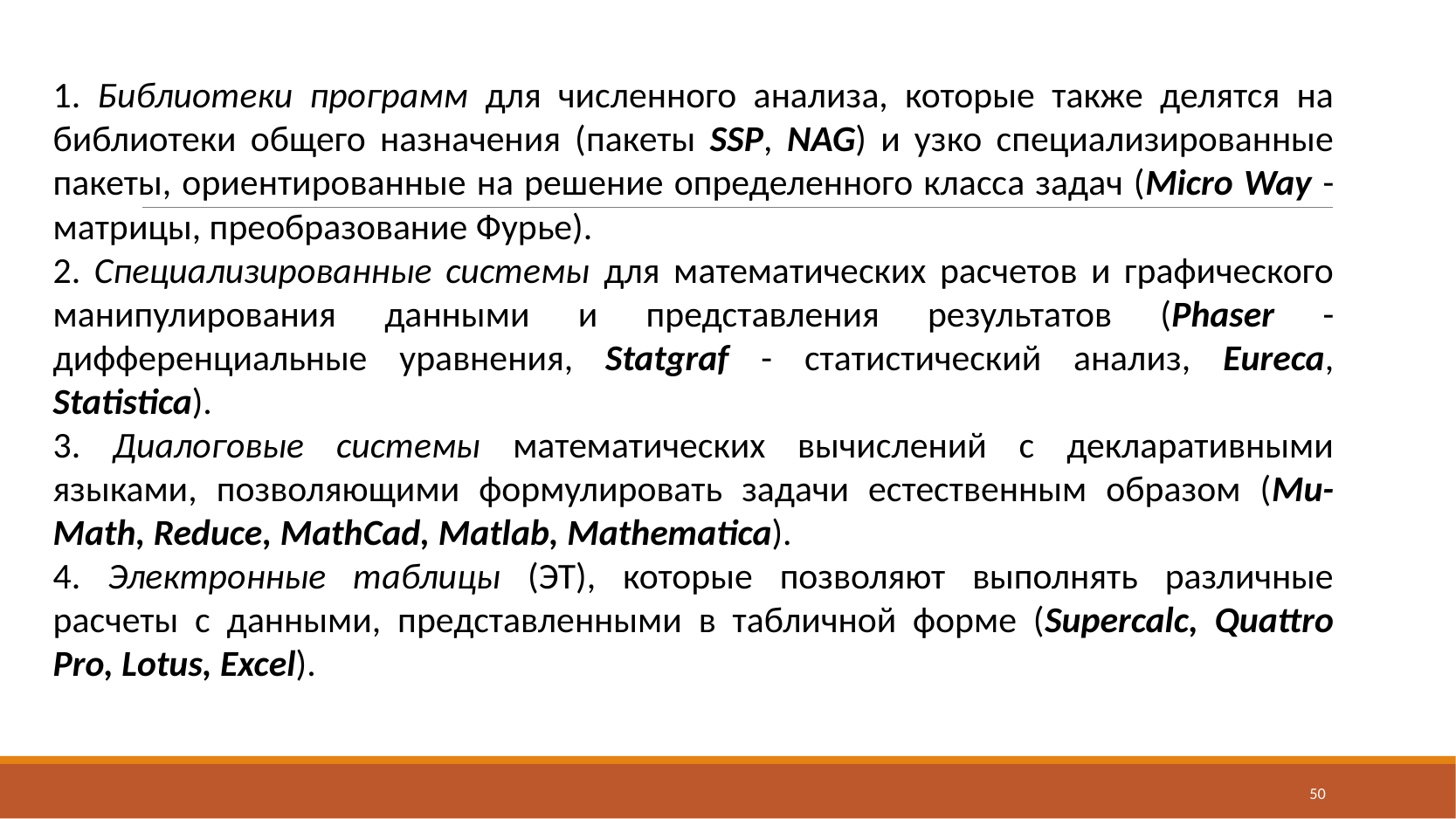

1. Библиотеки программ для численного анализа, которые также делятся на библиотеки общего назначения (пакеты SSP, NAG) и узко специализированные пакеты, ориентированные на решение определенного класса задач (Micro Way - матрицы, преобразование Фурье).
2. Специализированные системы для математических расчетов и графического манипулирования данными и представления результатов (Phaser - дифференциальные уравнения, Statgraf - статистический анализ, Eureca, Statistica).
3. Диалоговые системы математических вычислений с декларативными языками, позволяющими формулировать задачи естественным образом (Mu-Math, Reduce, MathCad, Matlab, Mathematica).
4. Электронные таблицы (ЭТ), которые позволяют выполнять различные расчеты с данными, представленными в табличной форме (Supercalc, Quattro Pro, Lotus, Excеl).

50